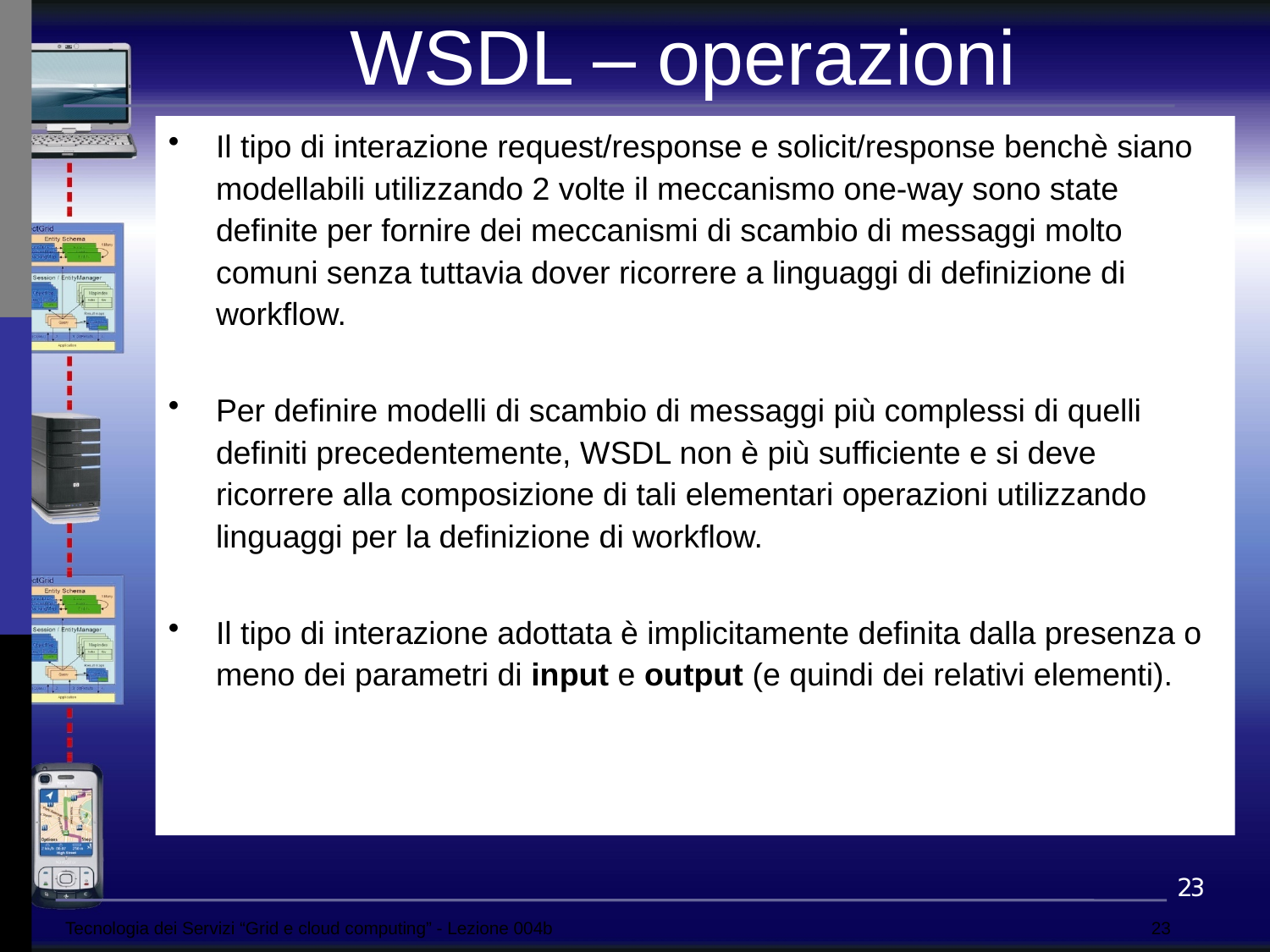

WSDL – operazioni
Il tipo di interazione request/response e solicit/response benchè siano modellabili utilizzando 2 volte il meccanismo one-way sono state definite per fornire dei meccanismi di scambio di messaggi molto comuni senza tuttavia dover ricorrere a linguaggi di definizione di workflow.

Per definire modelli di scambio di messaggi più complessi di quelli definiti precedentemente, WSDL non è più sufficiente e si deve ricorrere alla composizione di tali elementari operazioni utilizzando linguaggi per la definizione di workflow.

Il tipo di interazione adottata è implicitamente definita dalla presenza o meno dei parametri di input e output (e quindi dei relativi elementi).